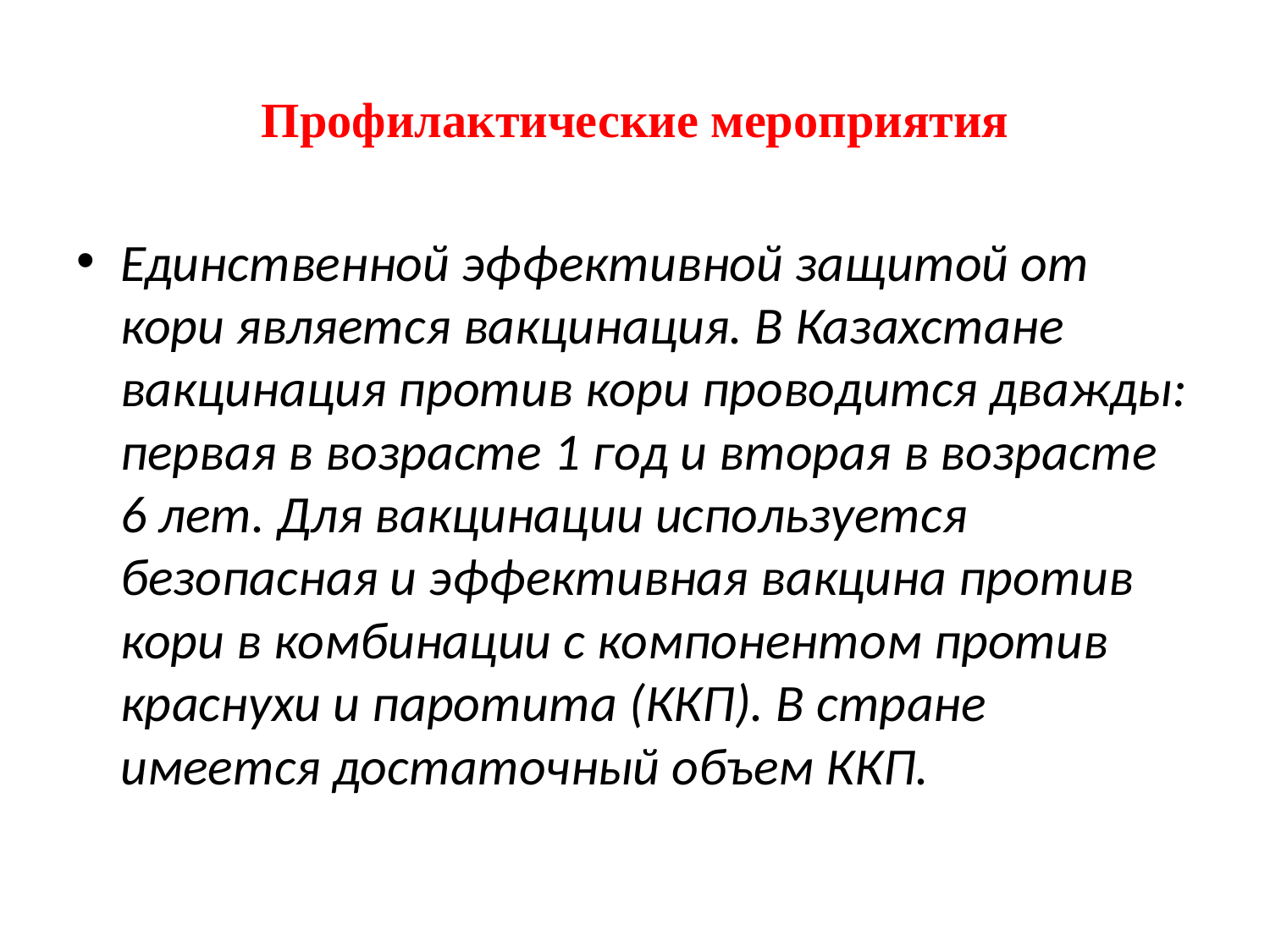

# Профилактические мероприятия
Единственной эффективной защитой от кори является вакцинация. В Казахстане вакцинация против кори проводится дважды: первая в возрасте 1 год и вторая в возрасте 6 лет. Для вакцинации используется безопасная и эффективная вакцина против кори в комбинации с компонентом против краснухи и паротита (ККП). В стране имеется достаточный объем ККП.